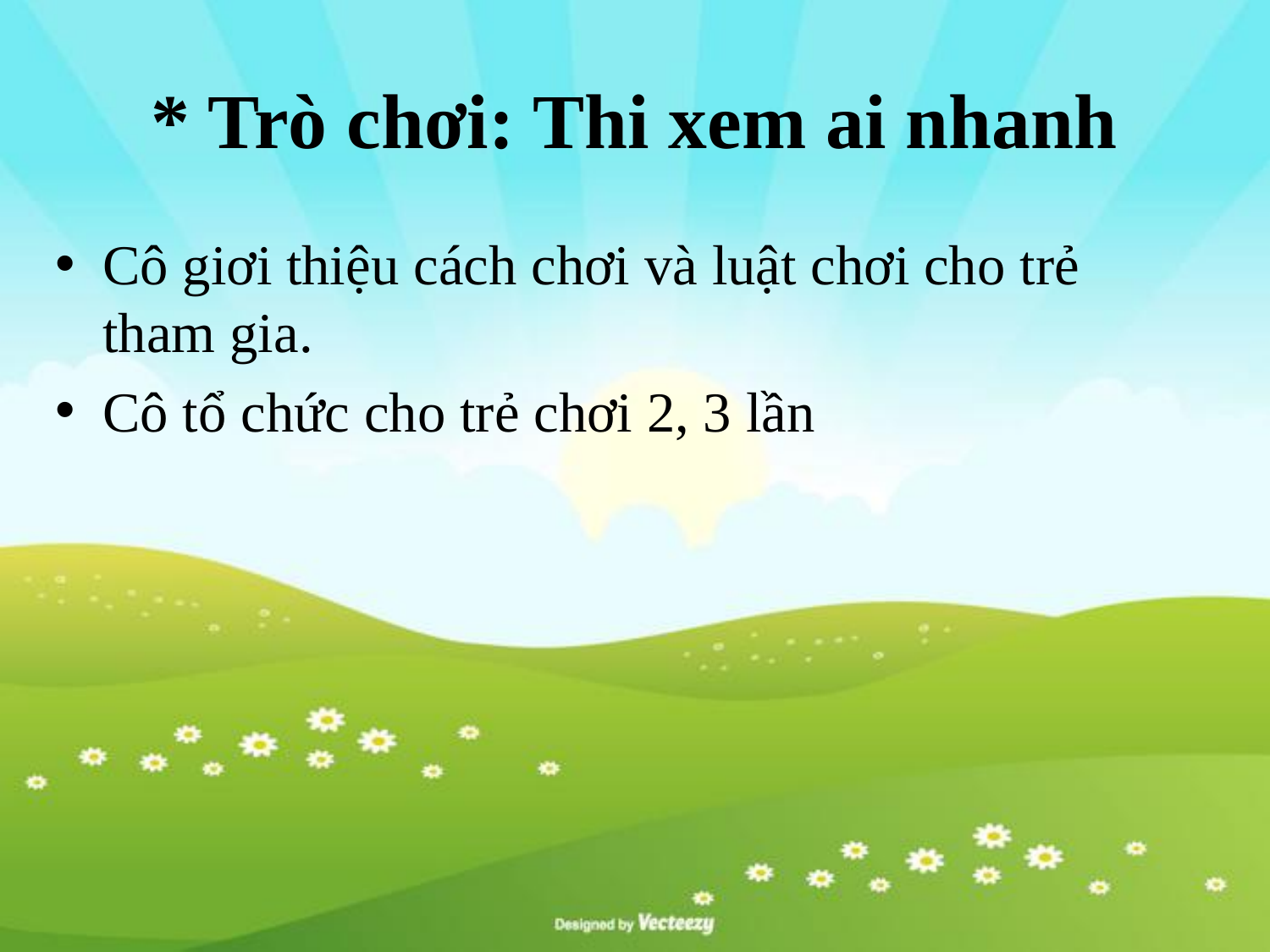

# * Trò chơi: Thi xem ai nhanh
Cô giơi thiệu cách chơi và luật chơi cho trẻ tham gia.
Cô tổ chức cho trẻ chơi 2, 3 lần